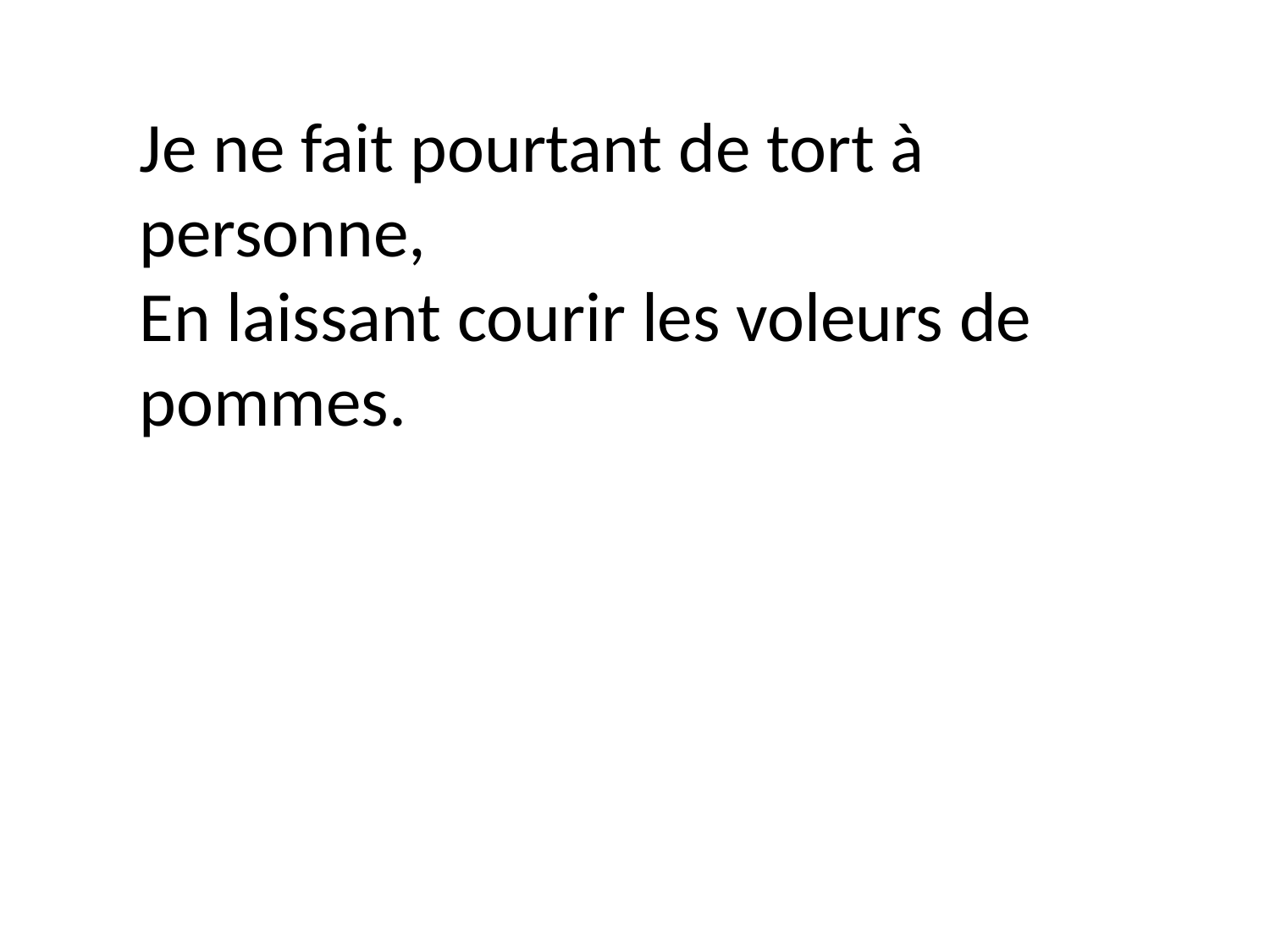

Je ne fait pourtant de tort à personne,
En laissant courir les voleurs de pommes.